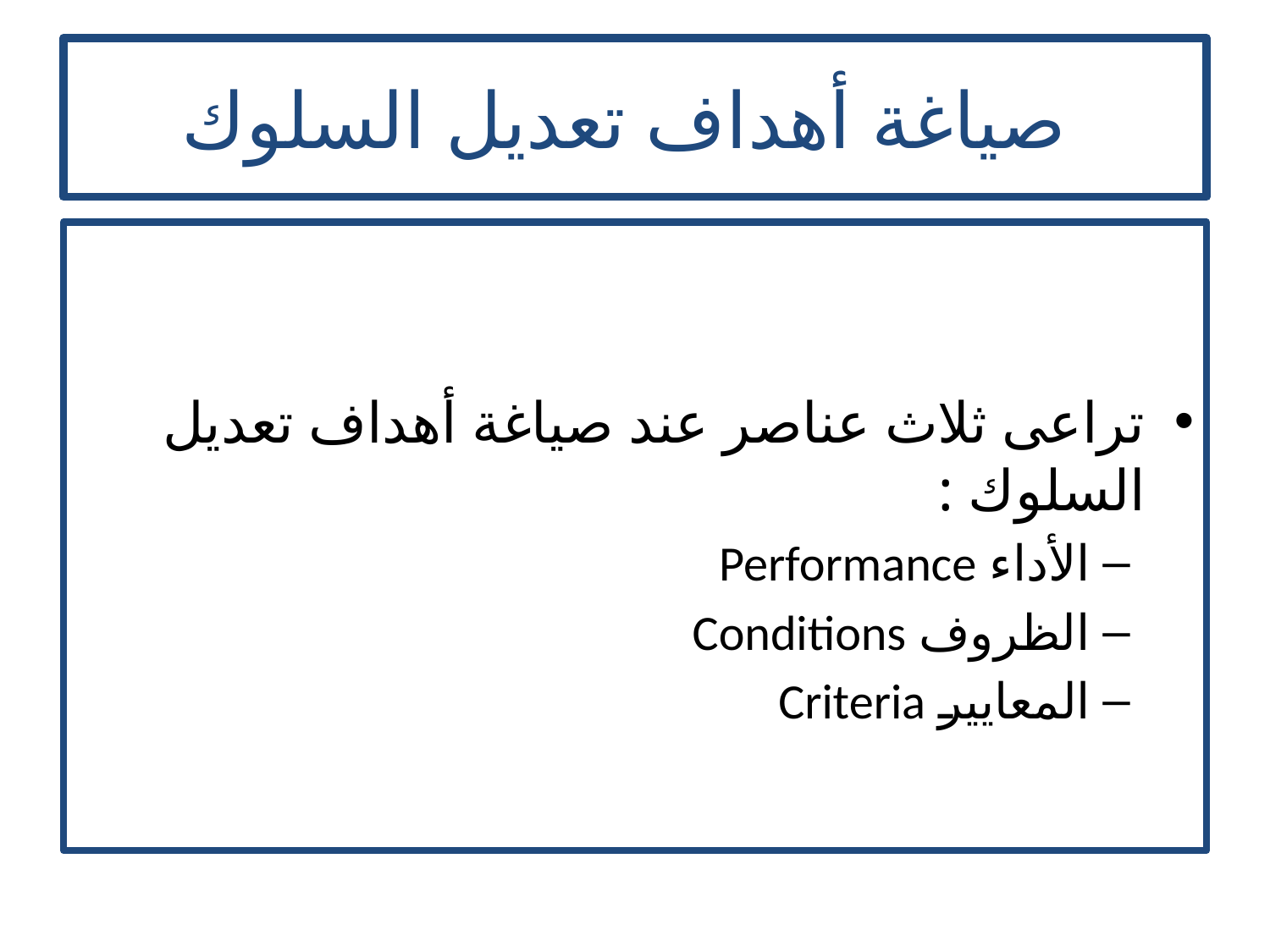

# صياغة أهداف تعديل السلوك

تراعى ثلاث عناصر عند صياغة أهداف تعديل السلوك :
الأداء Performance
الظروف Conditions
المعايير Criteria